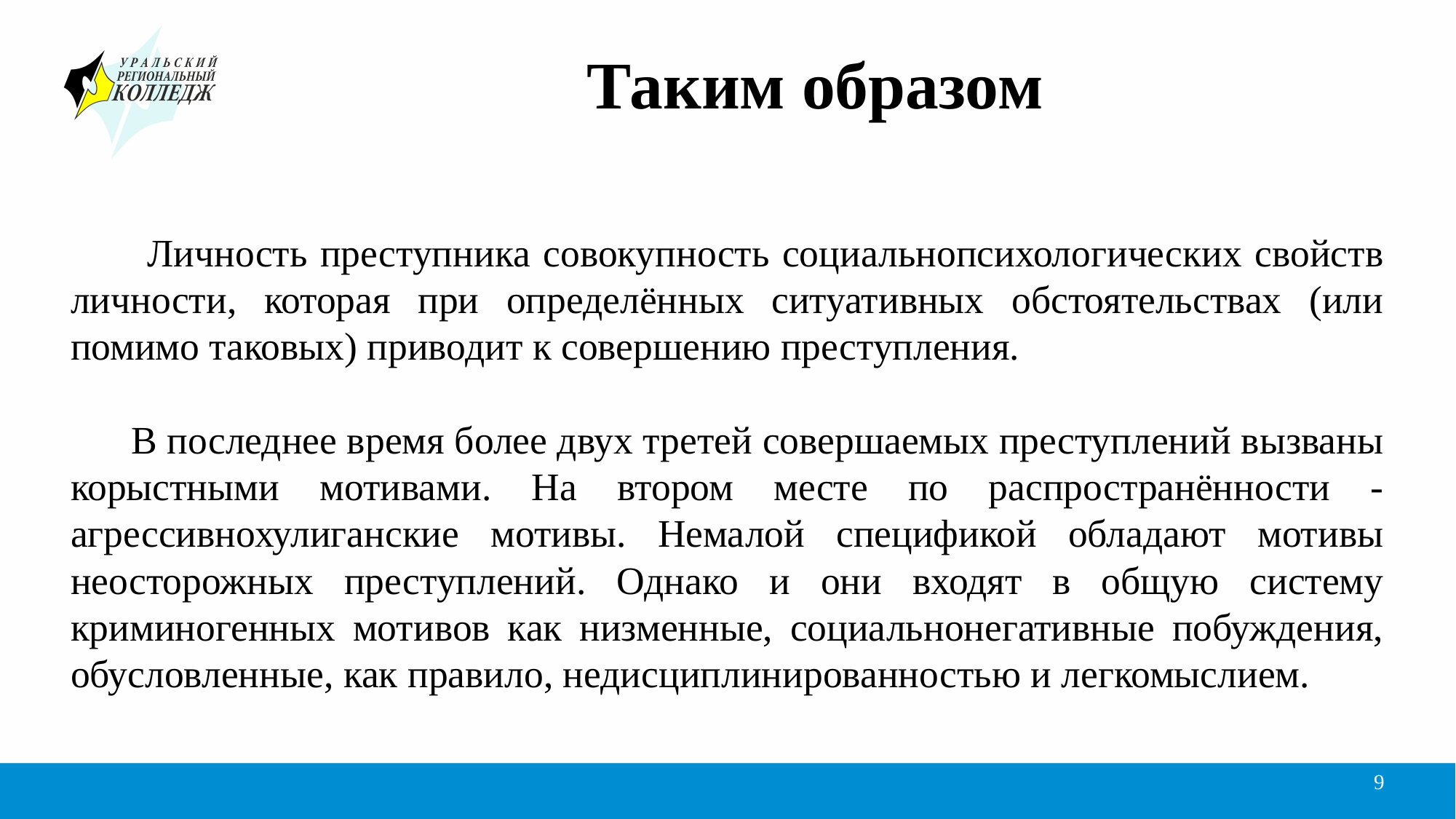

# Таким образом
      Личность преступника совокупность социальнопсихологических свойств личности, которая при определённых ситуативных обстоятельствах (или помимо таковых) приводит к совершению преступления.
      В последнее время более двух третей совершаемых преступлений вызваны корыстными мотивами. На втором месте по распространённости - агрессивнохулиганские мотивы. Немалой спецификой обладают мотивы неосторожных преступлений. Однако и они входят в общую систему
криминогенных мотивов как низменные, социальнонегативные побуждения, обусловленные, как правило, недисциплинированностью и легкомыслием.
9